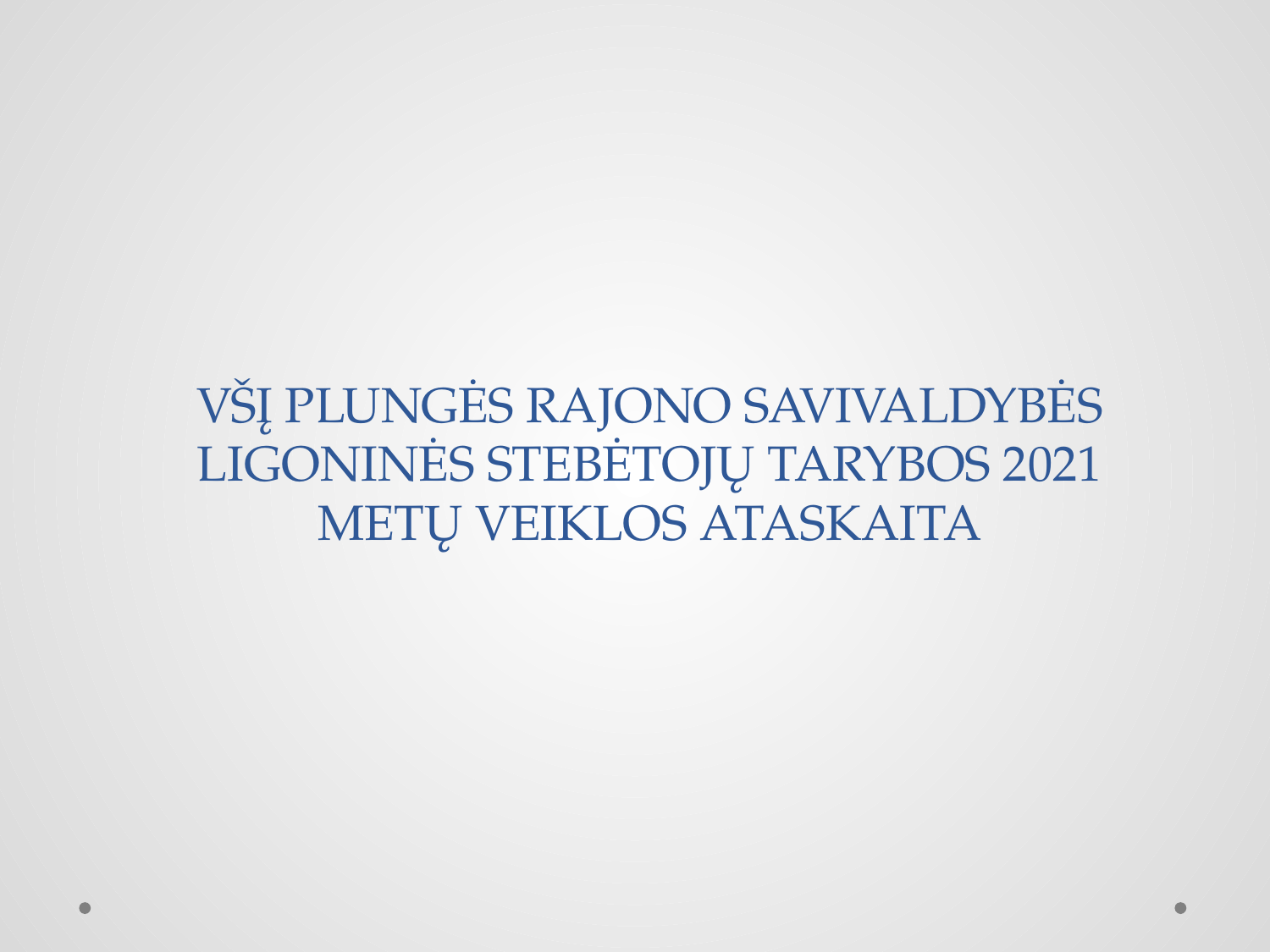

# VŠĮ PLUNGĖS RAJONO SAVIVALDYBĖS LIGONINĖS STEBĖTOJŲ TARYBOS 2021 METŲ VEIKLOS ATASKAITA